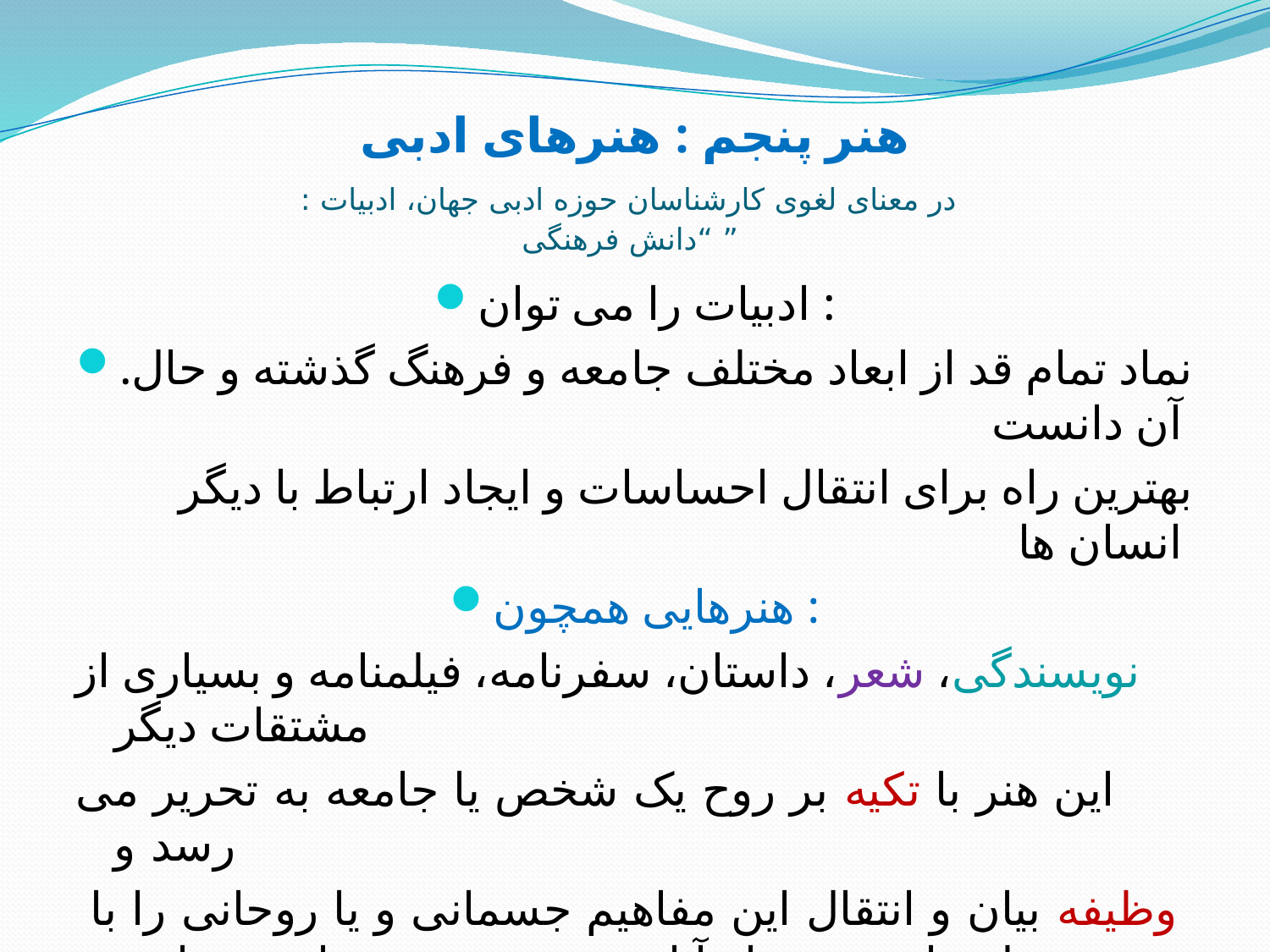

# هنر پنجم : هنرهای ادبی در معنای لغوی کارشناسان حوزه ادبی جهان، ادبیات : “دانش فرهنگی”
ادبیات را می توان :
.نماد تمام قد از ابعاد مختلف جامعه و فرهنگ گذشته و حال آن دانست
بهترین راه برای انتقال احساسات و ایجاد ارتباط با دیگر انسان ها
هنرهایی همچون :
نویسندگی، شعر، داستان، سفرنامه، فیلمنامه و بسیاری از مشتقات دیگر
این هنر با تکیه بر روح یک شخص یا جامعه به تحریر می رسد و
 وظیفه بیان و انتقال این مفاهیم جسمانی و یا روحانی را با جلوه ای متنوع از آثار روزمره، عهده دار می باشد